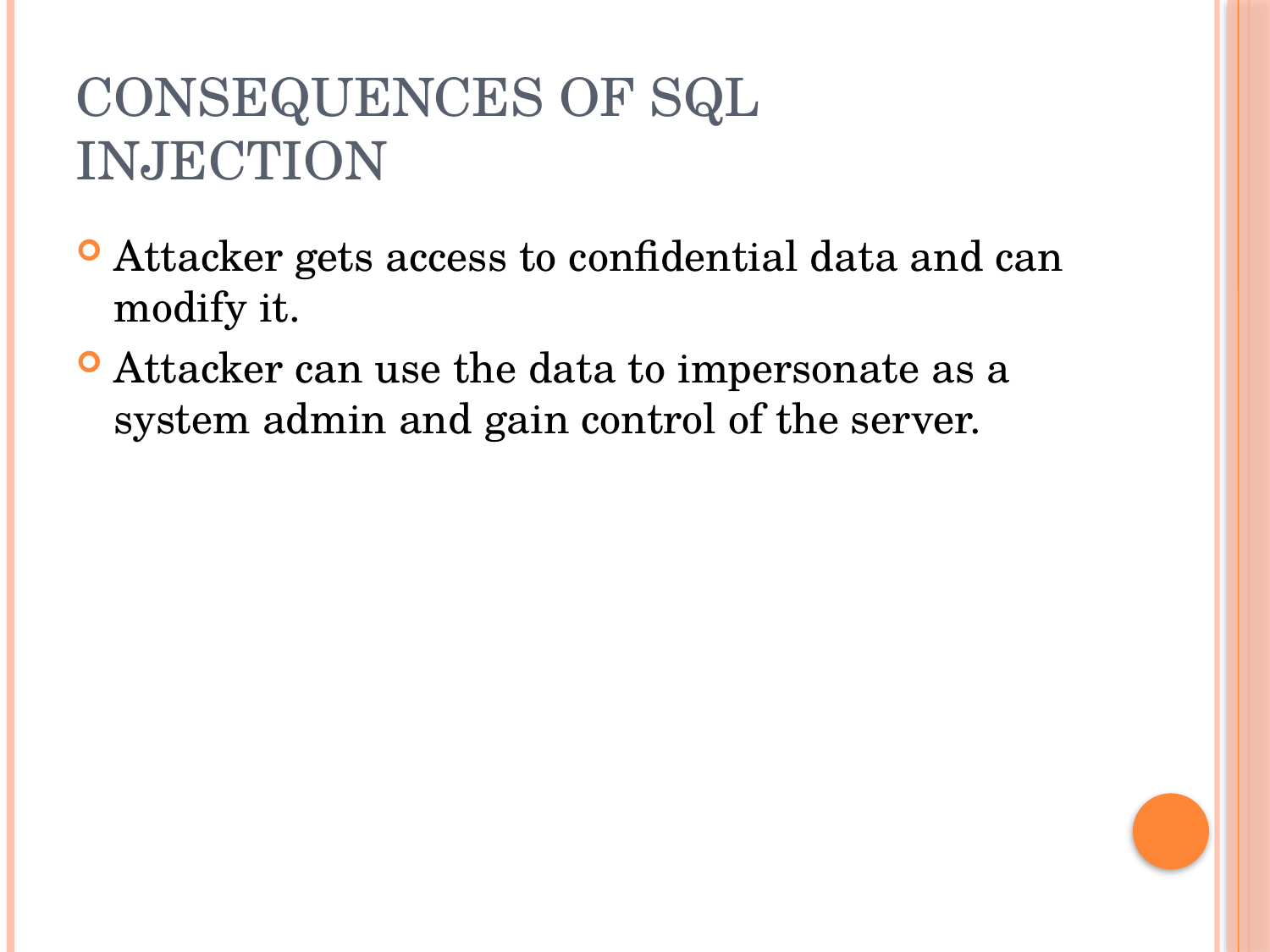

# Consequences of SQL Injection
Attacker gets access to confidential data and can modify it.
Attacker can use the data to impersonate as a system admin and gain control of the server.